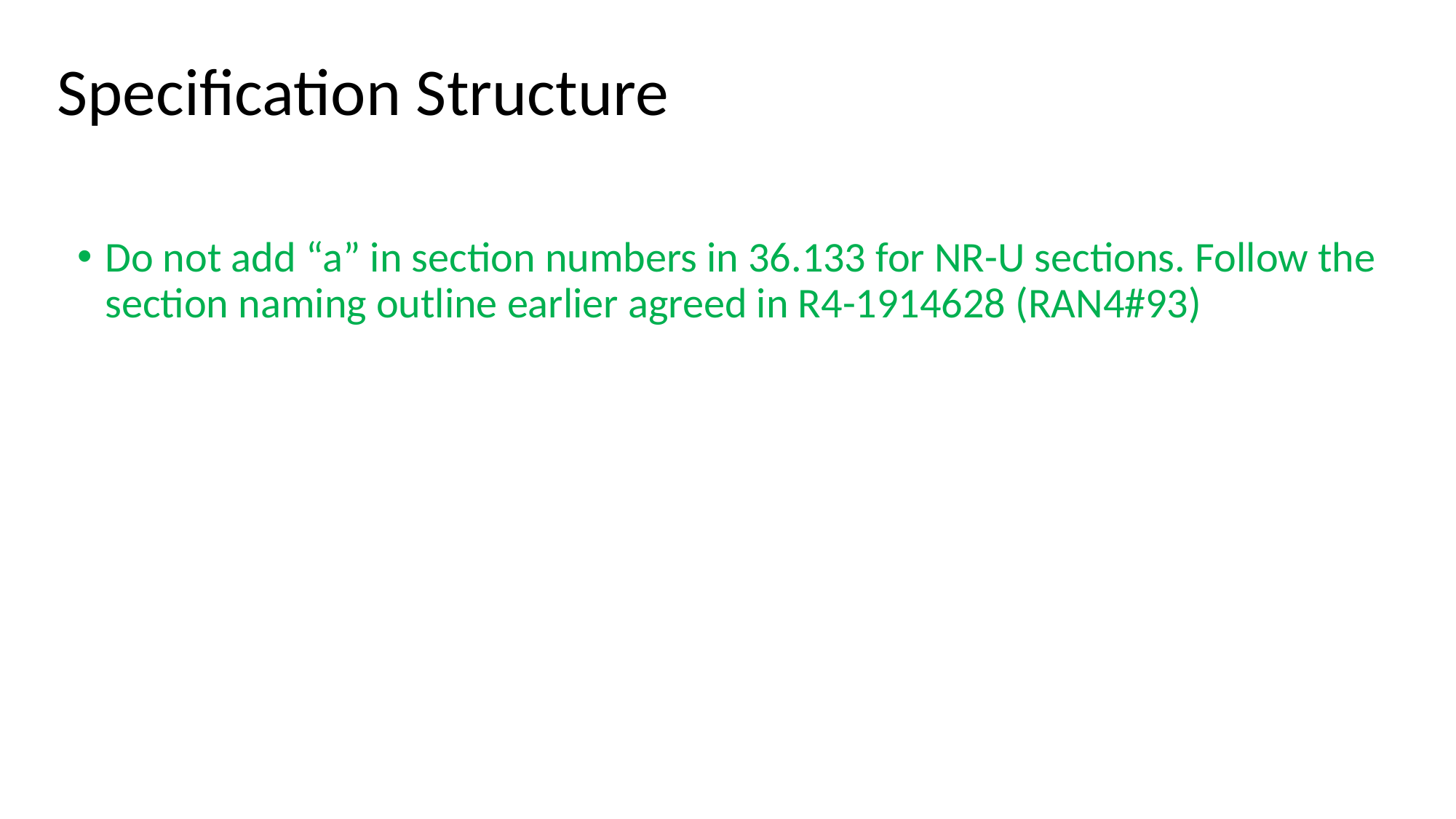

# Specification Structure

Do not add “a” in section numbers in 36.133 for NR-U sections. Follow the section naming outline earlier agreed in R4-1914628 (RAN4#93)